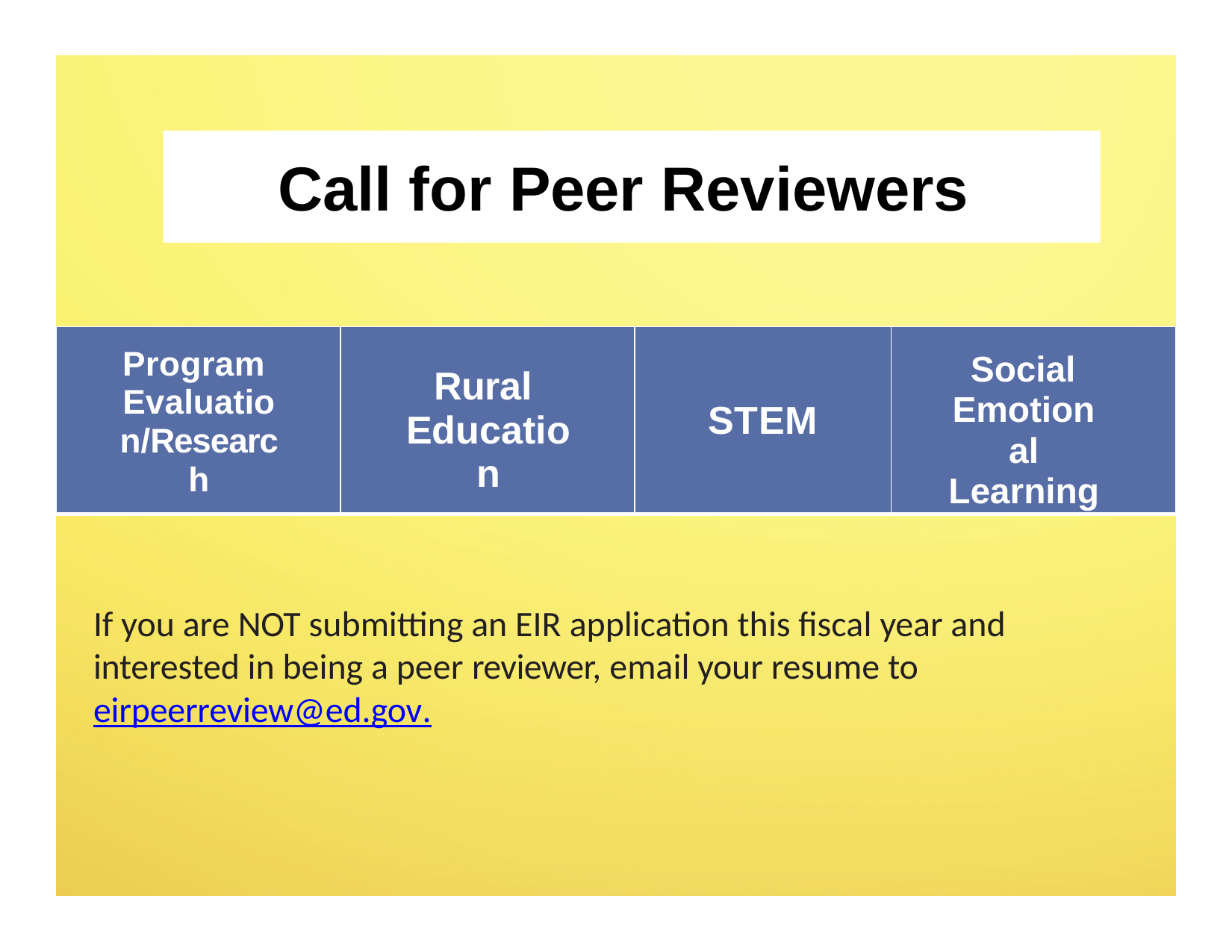

Call for Peer Reviewers
# Call for Reviewers
| Program Evaluation/Research | Rural Education | STEM | Social Emotional Learning |
| --- | --- | --- | --- |
If you are NOT submitting an EIR application this fiscal year and interested in being a peer reviewer, email your resume to  eirpeerreview@ed.gov.